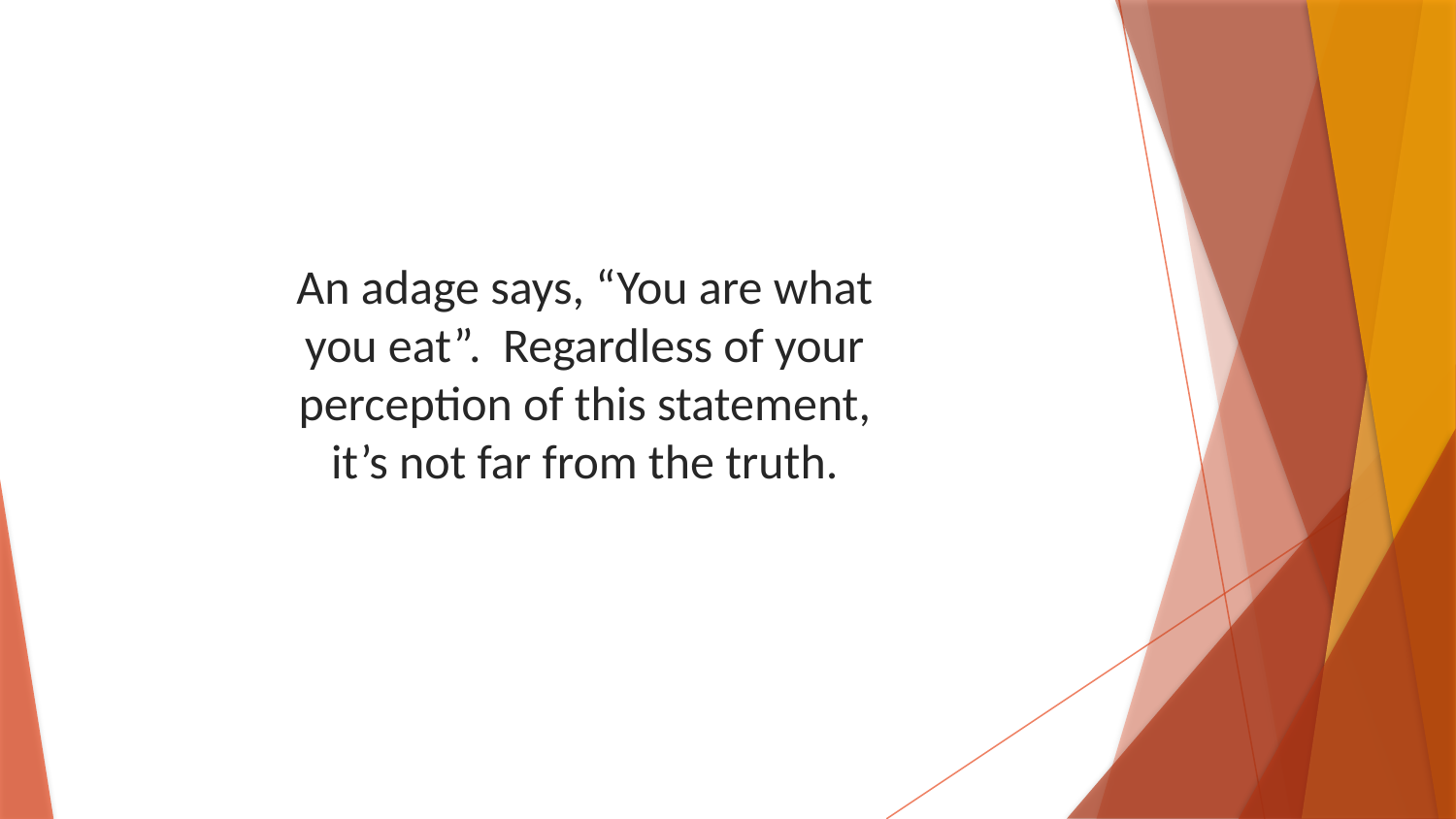

An adage says, “You are what you eat”.  Regardless of your perception of this statement, it’s not far from the truth.